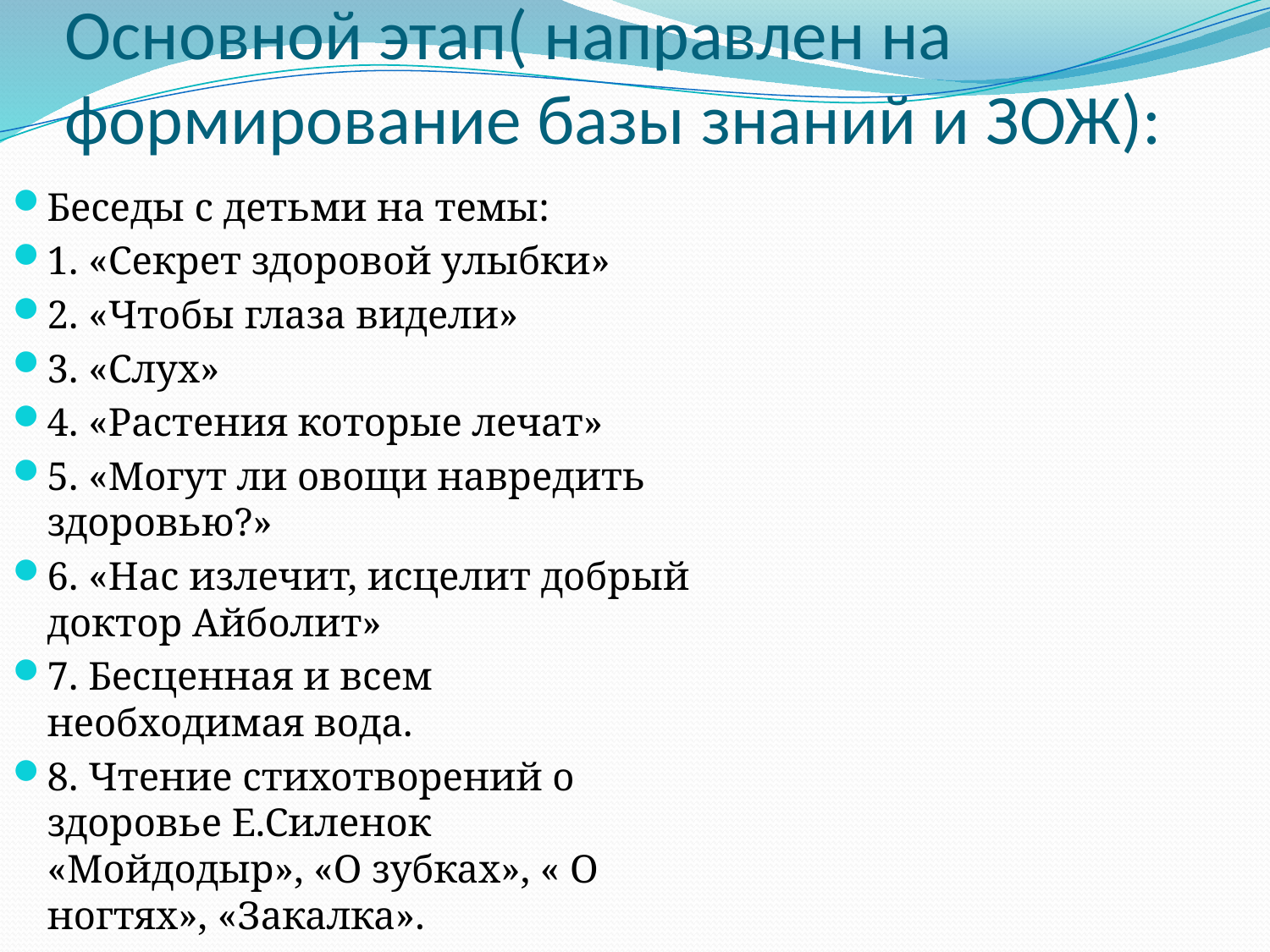

# Основной этап( направлен на формирование базы знаний и ЗОЖ):
Беседы с детьми на темы:
1. «Секрет здоровой улыбки»
2. «Чтобы глаза видели»
3. «Слух»
4. «Растения которые лечат»
5. «Могут ли овощи навредить здоровью?»
6. «Нас излечит, исцелит добрый доктор Айболит»
7. Бесценная и всем необходимая вода.
8. Чтение стихотворений о здоровье Е.Силенок «Мойдодыр», «О зубках», « О ногтях», «Закалка».